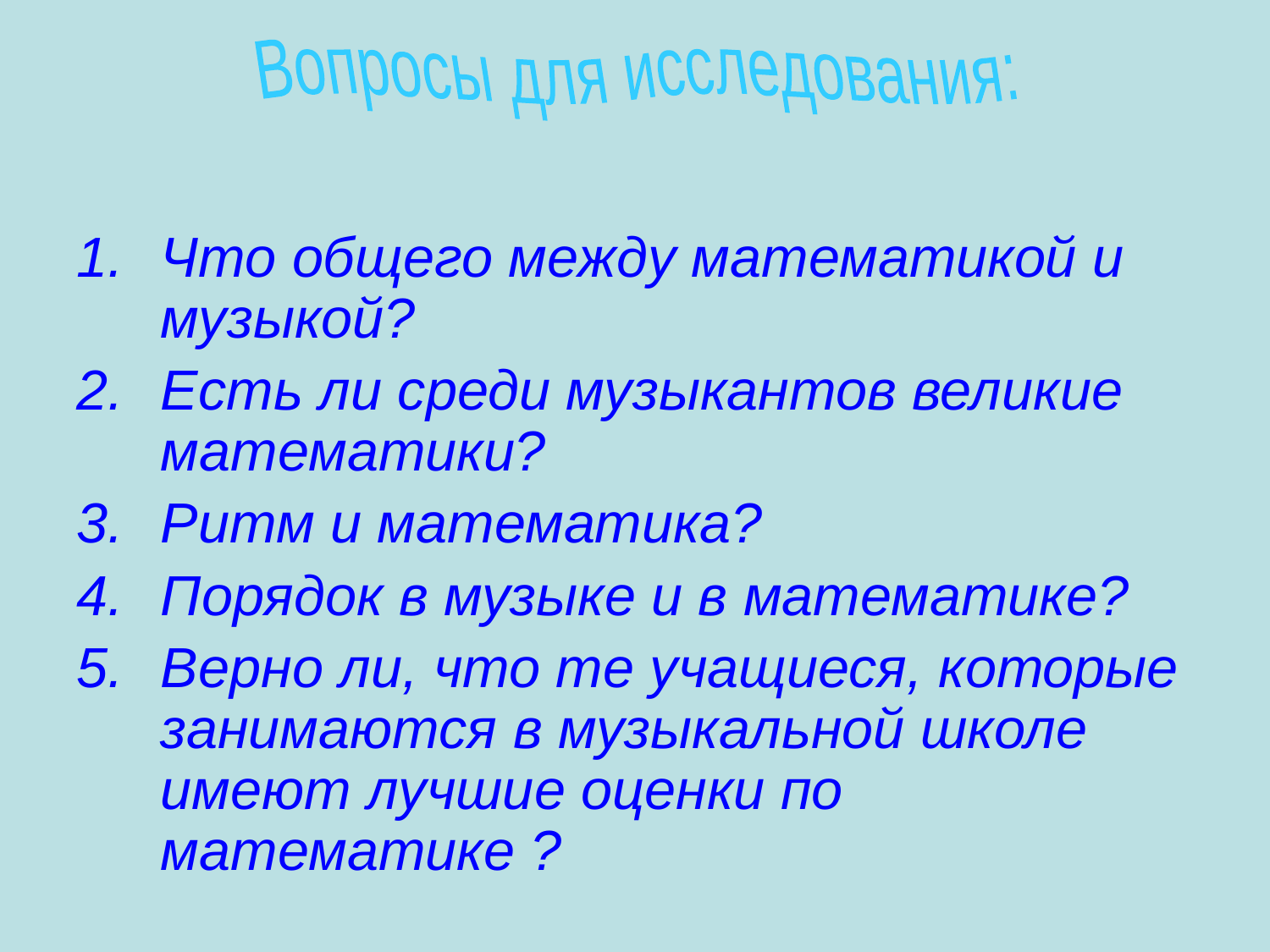

Вопросы для исследования:
Что общего между математикой и музыкой?
Есть ли среди музыкантов великие математики?
Ритм и математика?
Порядок в музыке и в математике?
Верно ли, что те учащиеся, которые занимаются в музыкальной школе имеют лучшие оценки по математике ?